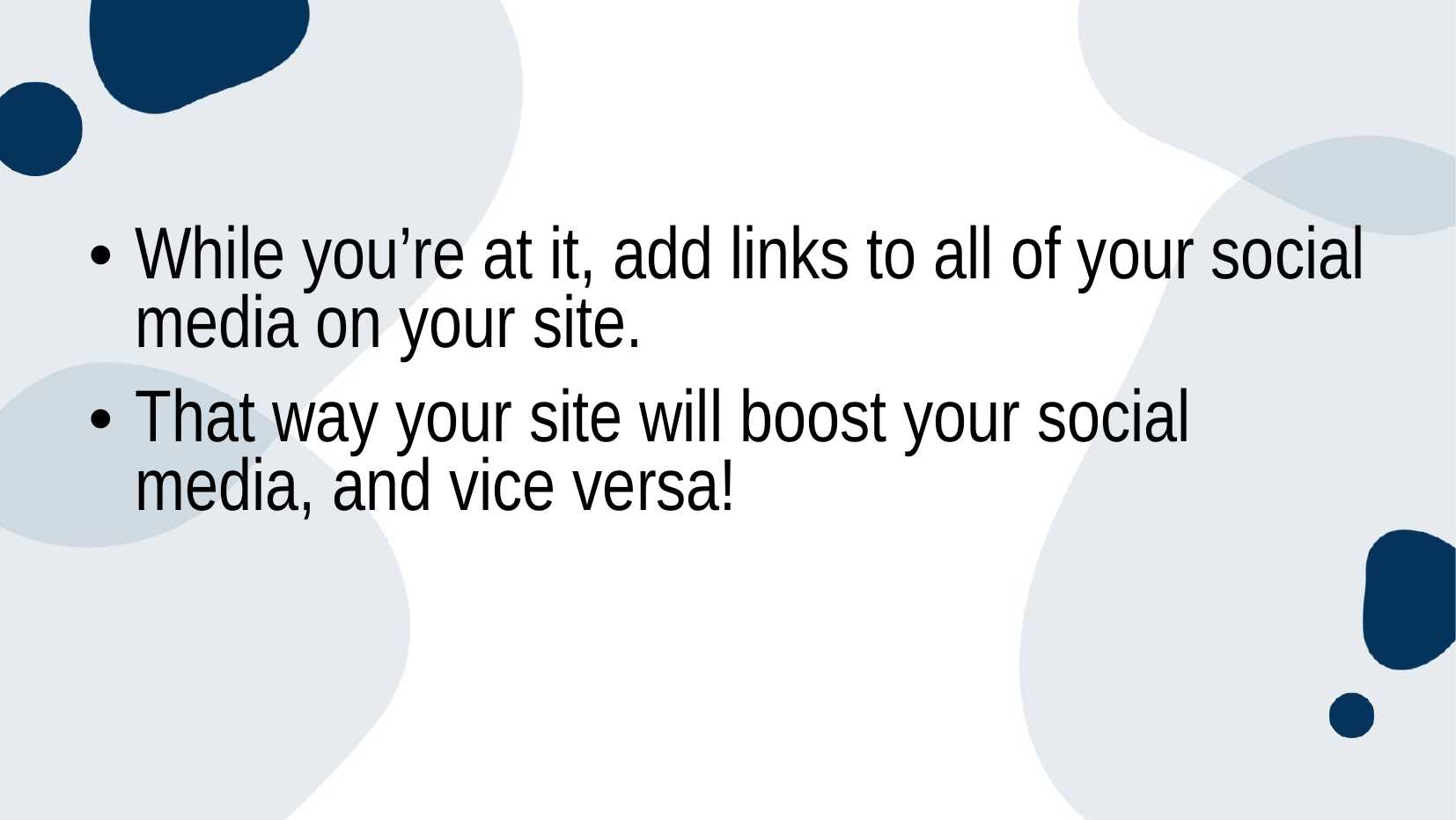

While you’re at it, add links to all of your social media on your site.
That way your site will boost your social media, and vice versa!